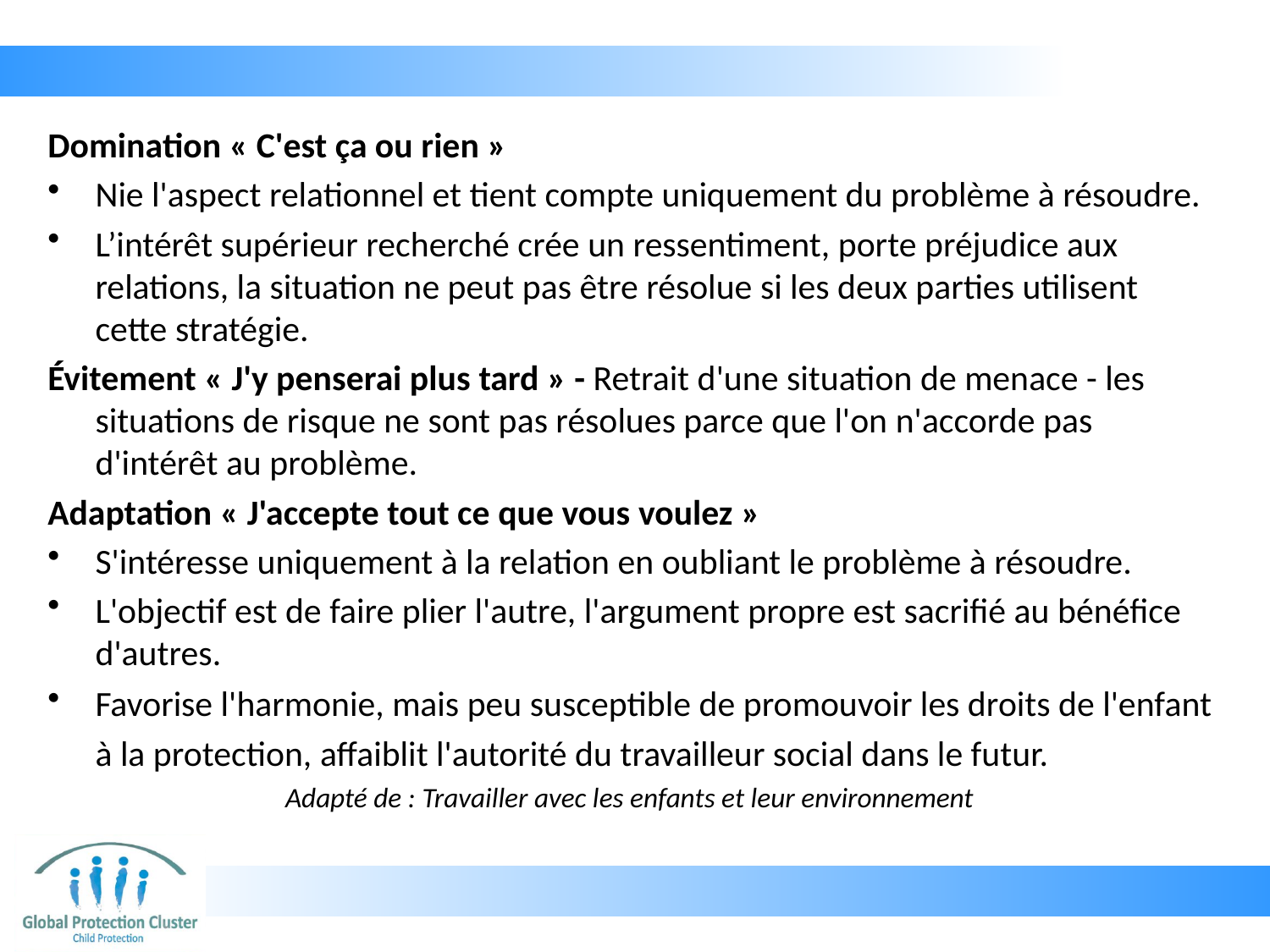

Domination « C'est ça ou rien »
Nie l'aspect relationnel et tient compte uniquement du problème à résoudre.
L’intérêt supérieur recherché crée un ressentiment, porte préjudice aux relations, la situation ne peut pas être résolue si les deux parties utilisent cette stratégie.
Évitement « J'y penserai plus tard » - Retrait d'une situation de menace - les situations de risque ne sont pas résolues parce que l'on n'accorde pas d'intérêt au problème.
Adaptation « J'accepte tout ce que vous voulez »
S'intéresse uniquement à la relation en oubliant le problème à résoudre.
L'objectif est de faire plier l'autre, l'argument propre est sacrifié au bénéfice d'autres.
Favorise l'harmonie, mais peu susceptible de promouvoir les droits de l'enfant à la protection, affaiblit l'autorité du travailleur social dans le futur.
Adapté de : Travailler avec les enfants et leur environnement